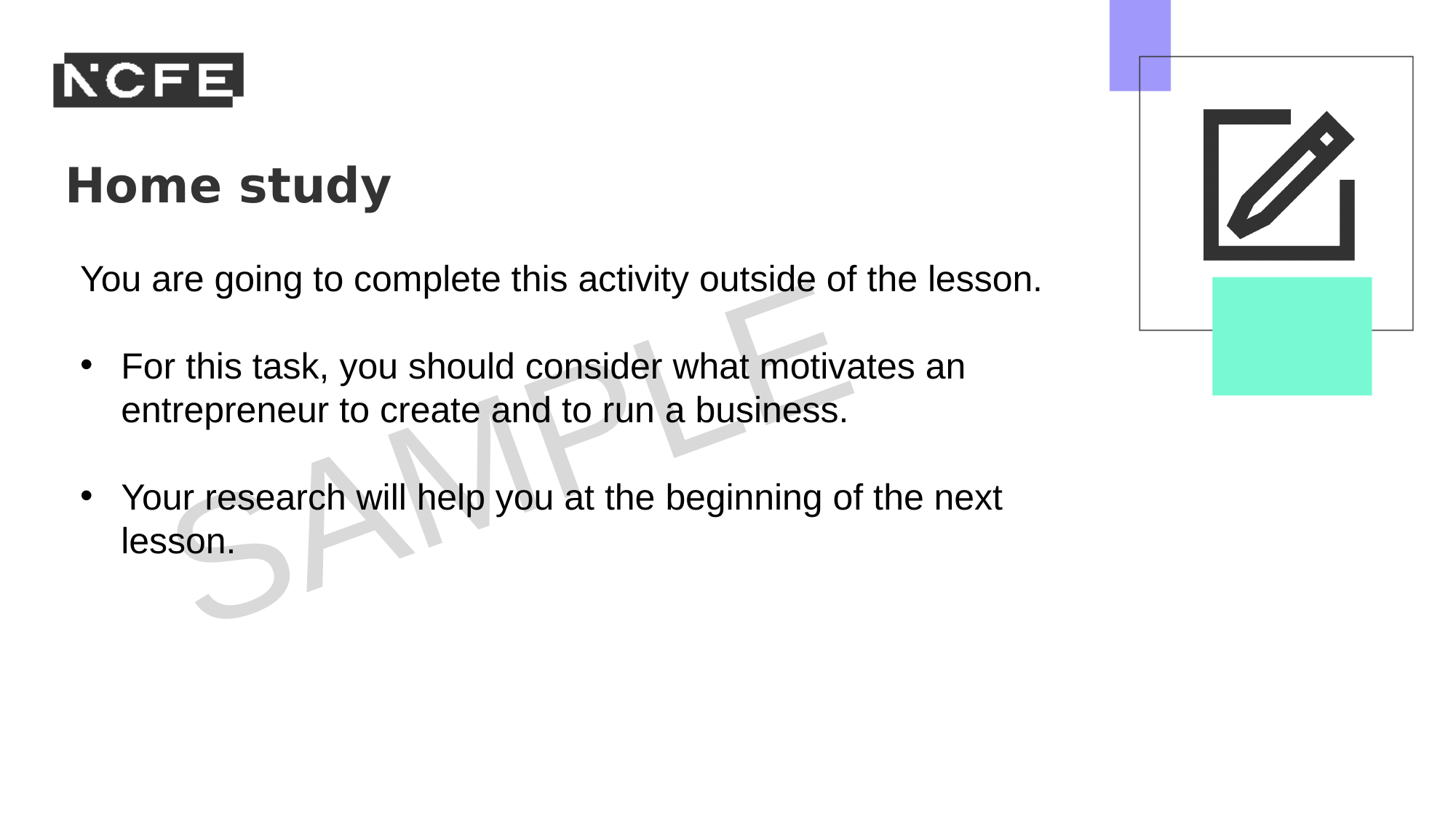

You are going to complete this activity outside of the lesson.

For this task, you should consider what motivates an entrepreneur to create and to run a business.

Your research will help you at the beginning of the next lesson.